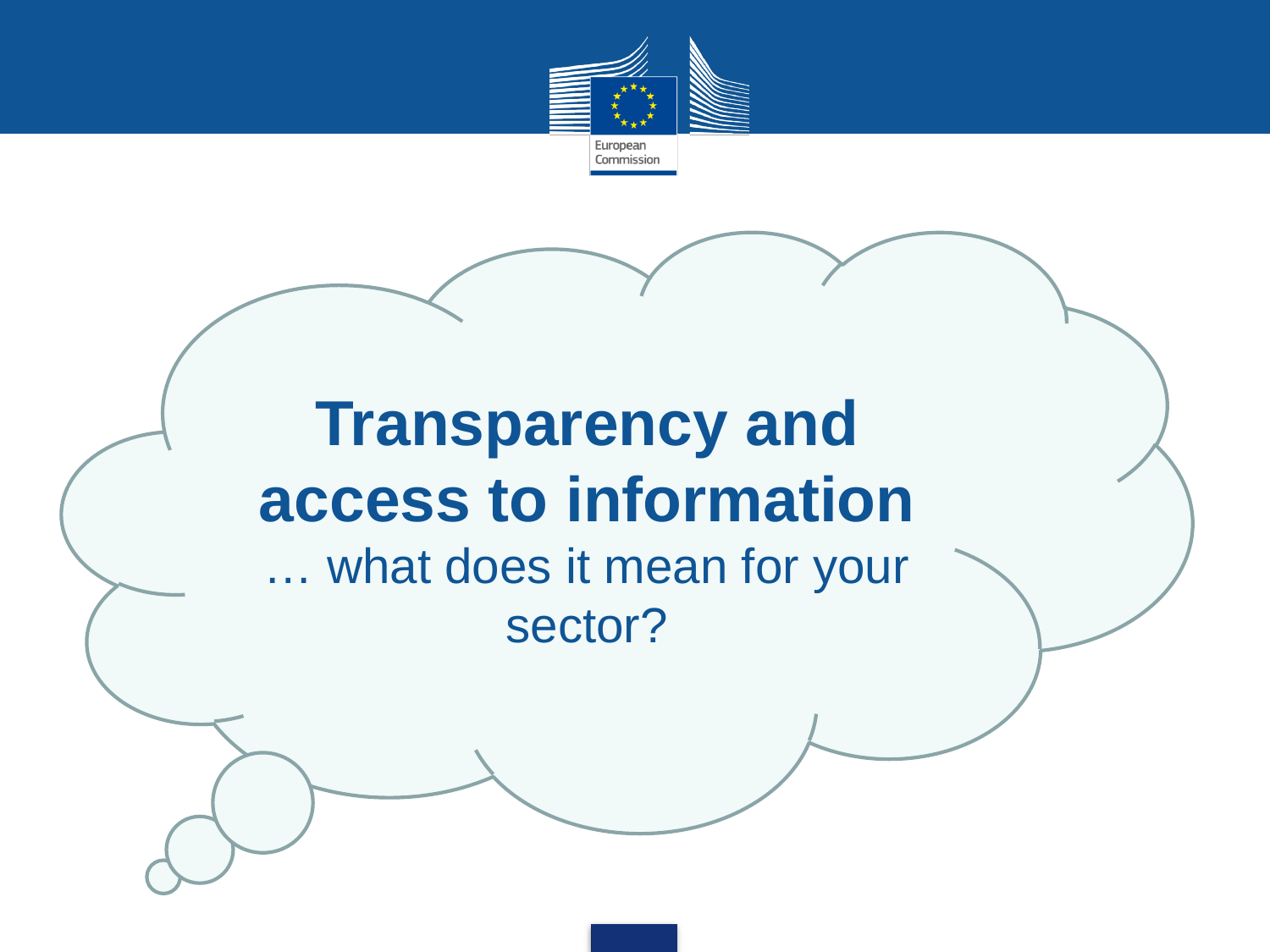

Transparency and access to information
… what does it mean for your sector?